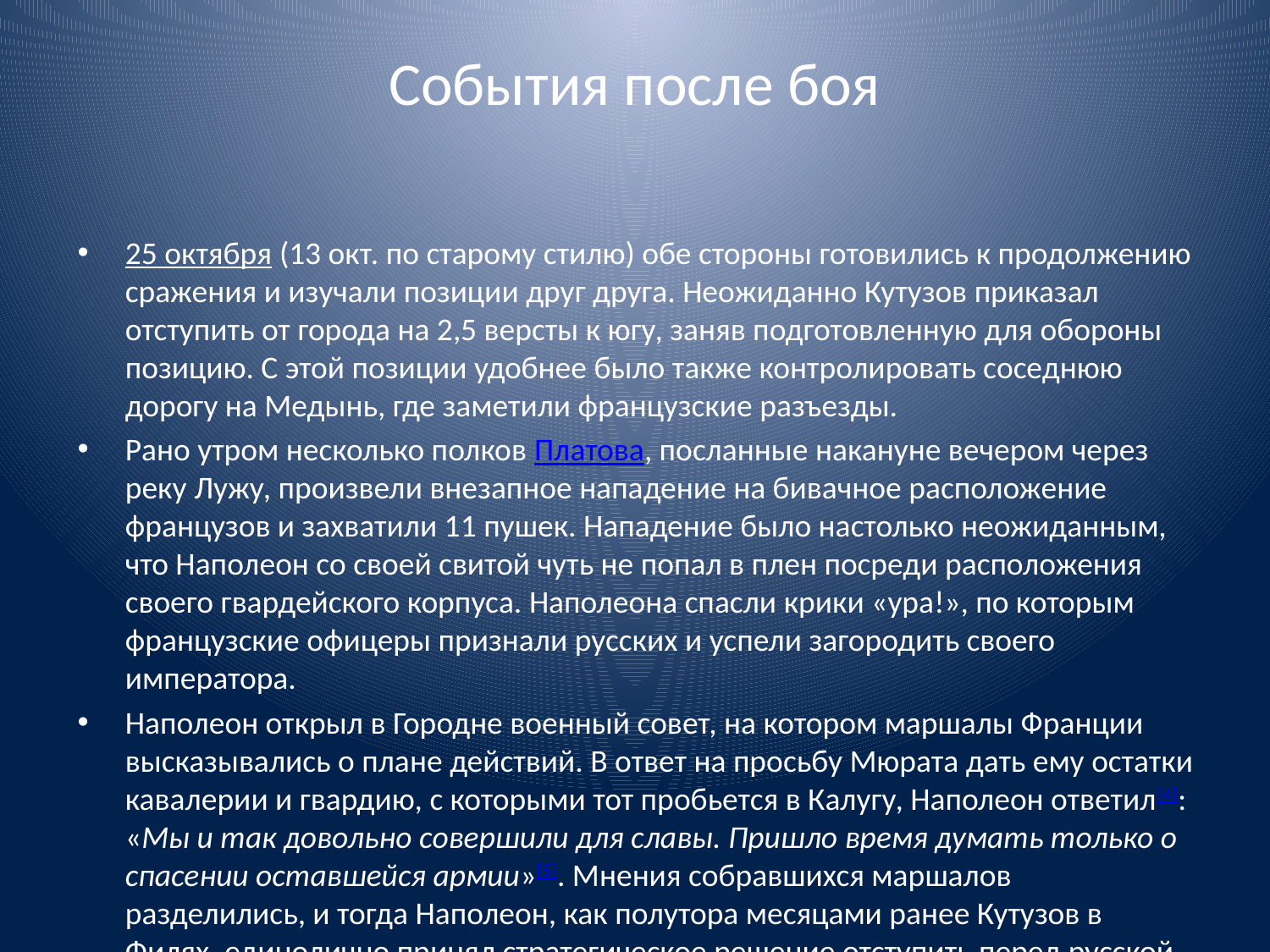

# События после боя
25 октября (13 окт. по старому стилю) обе стороны готовились к продолжению сражения и изучали позиции друг друга. Неожиданно Кутузов приказал отступить от города на 2,5 версты к югу, заняв подготовленную для обороны позицию. С этой позиции удобнее было также контролировать соседнюю дорогу на Медынь, где заметили французские разъезды.
Рано утром несколько полков Платова, посланные накануне вечером через реку Лужу, произвели внезапное нападение на бивачное расположение французов и захватили 11 пушек. Нападение было настолько неожиданным, что Наполеон со своей свитой чуть не попал в плен посреди расположения своего гвардейского корпуса. Наполеона спасли крики «ура!», по которым французские офицеры признали русских и успели загородить своего императора.
Наполеон открыл в Городне военный совет, на котором маршалы Франции высказывались о плане действий. В ответ на просьбу Мюрата дать ему остатки кавалерии и гвардию, с которыми тот пробьется в Калугу, Наполеон ответил[4]: «Мы и так довольно совершили для славы. Пришло время думать только о спасении оставшейся армии»[5]. Мнения собравшихся маршалов разделились, и тогда Наполеон, как полутора месяцами ранее Кутузов в Филях, единолично принял стратегическое решение отступить перед русской армией.